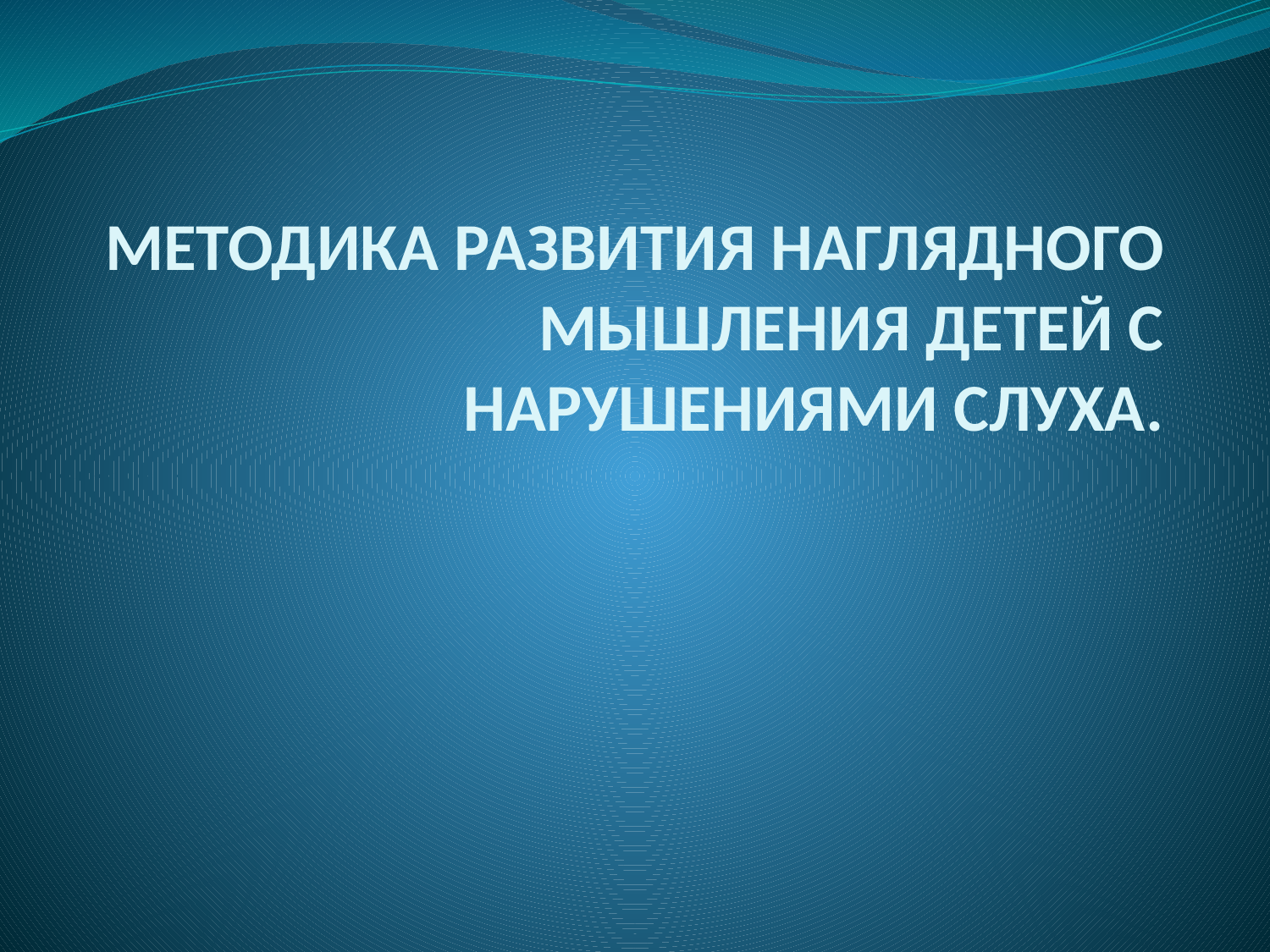

# МЕТОДИКА РАЗВИТИЯ НАГЛЯДНОГО МЫШЛЕНИЯ ДЕТЕЙ С НАРУШЕНИЯМИ СЛУХА.